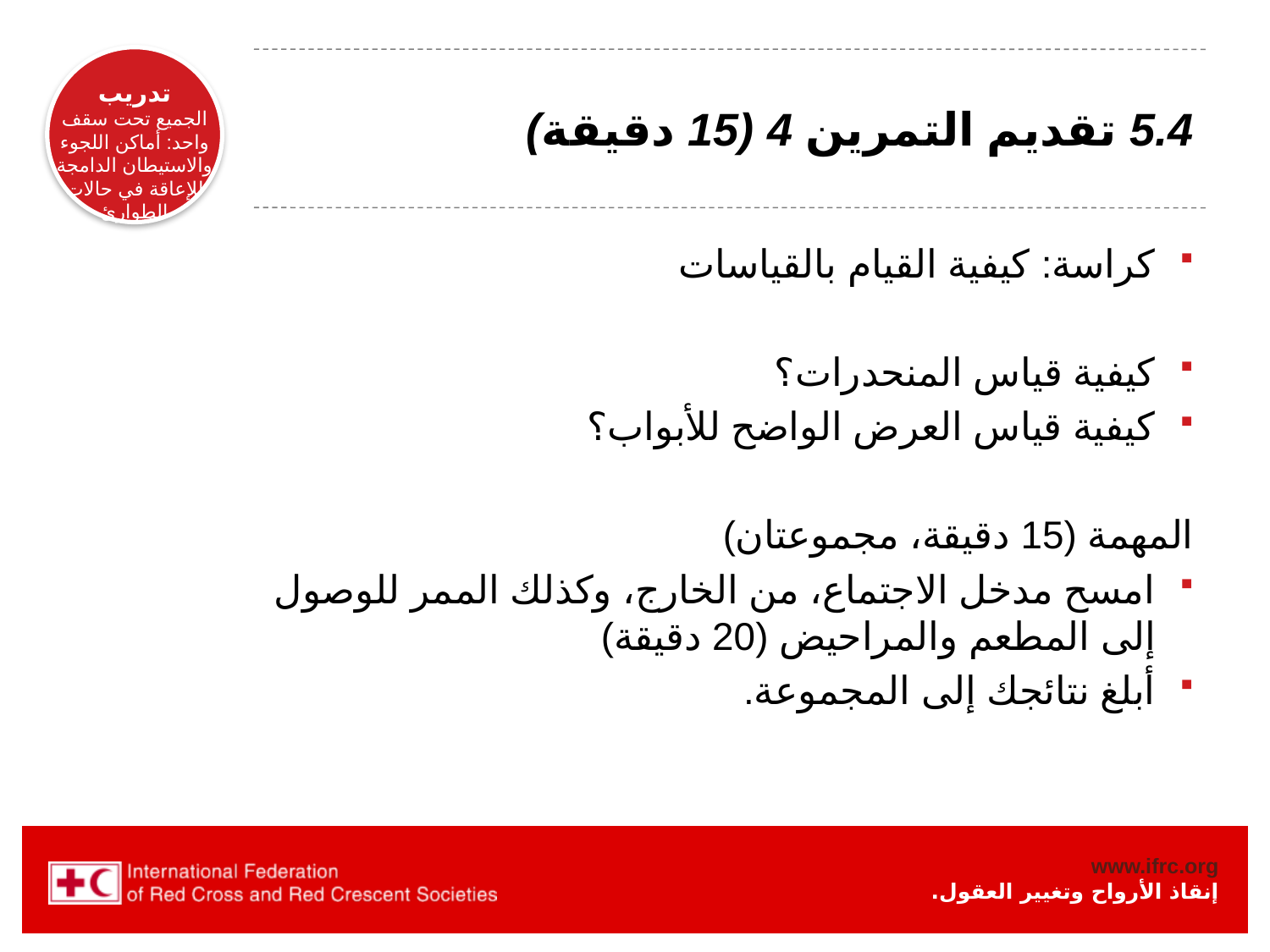

# 5.4 تقديم التمرين 4 (15 دقيقة)
كراسة: كيفية القيام بالقياسات

كيفية قياس المنحدرات؟
كيفية قياس العرض الواضح للأبواب؟

المهمة (15 دقيقة، مجموعتان)
امسح مدخل الاجتماع، من الخارج، وكذلك الممر للوصول إلى المطعم والمراحيض (20 دقيقة)
أبلغ نتائجك إلى المجموعة.